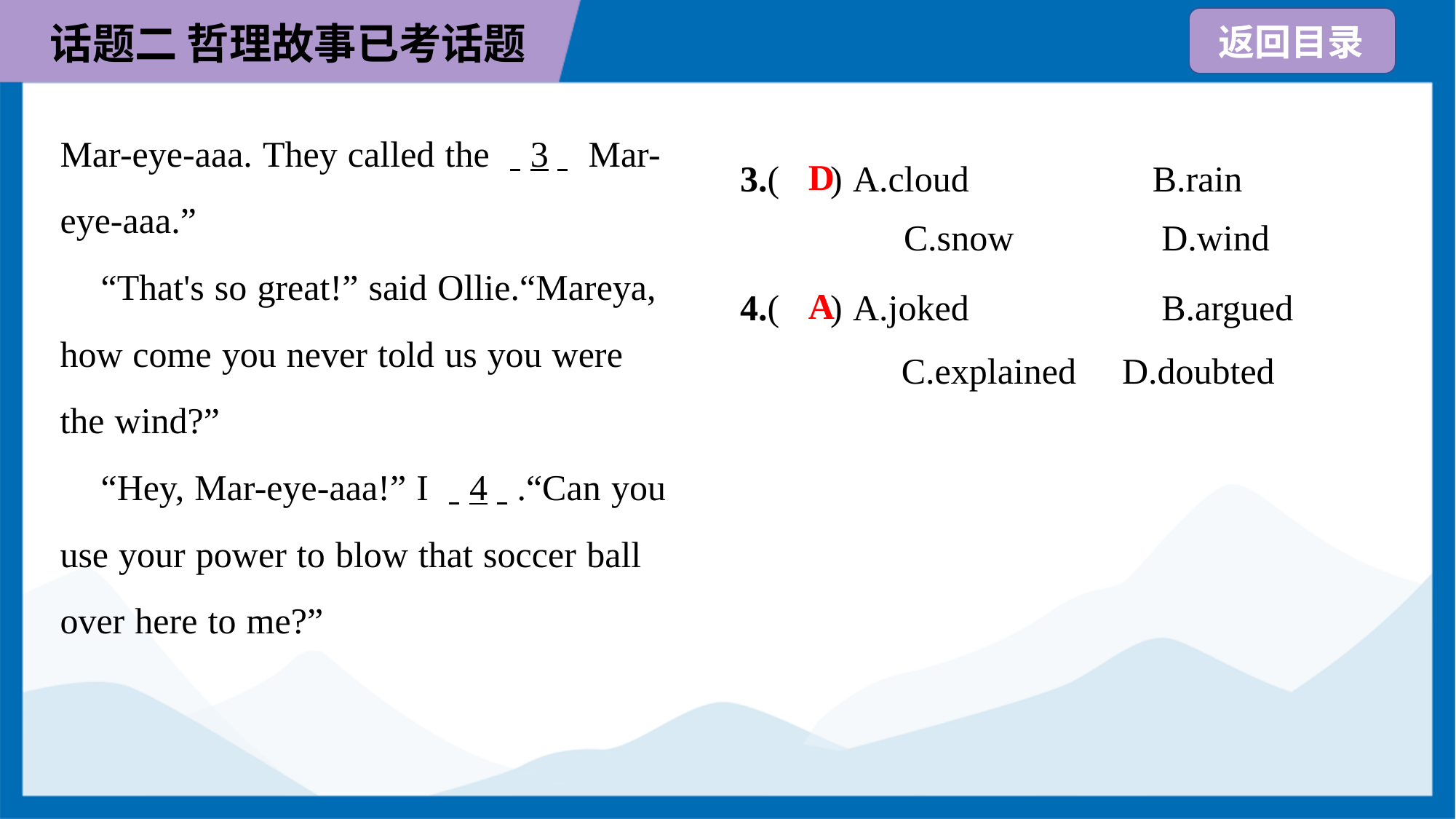

Mar-eye-aaa. They called the . .3. . Mar-
eye-aaa.”
    “That's so great!” said Ollie.“Mareya,
how come you never told us you were
the wind?”
    “Hey, Mar-eye-aaa!” I . .4. ..“Can you
use your power to blow that soccer ball
over here to me?”

3.(     ) A.cloud	            B.rain
                  C.snow	             D.wind
D
4.(     ) A.joked	B.argued
C.explained	D.doubted
A